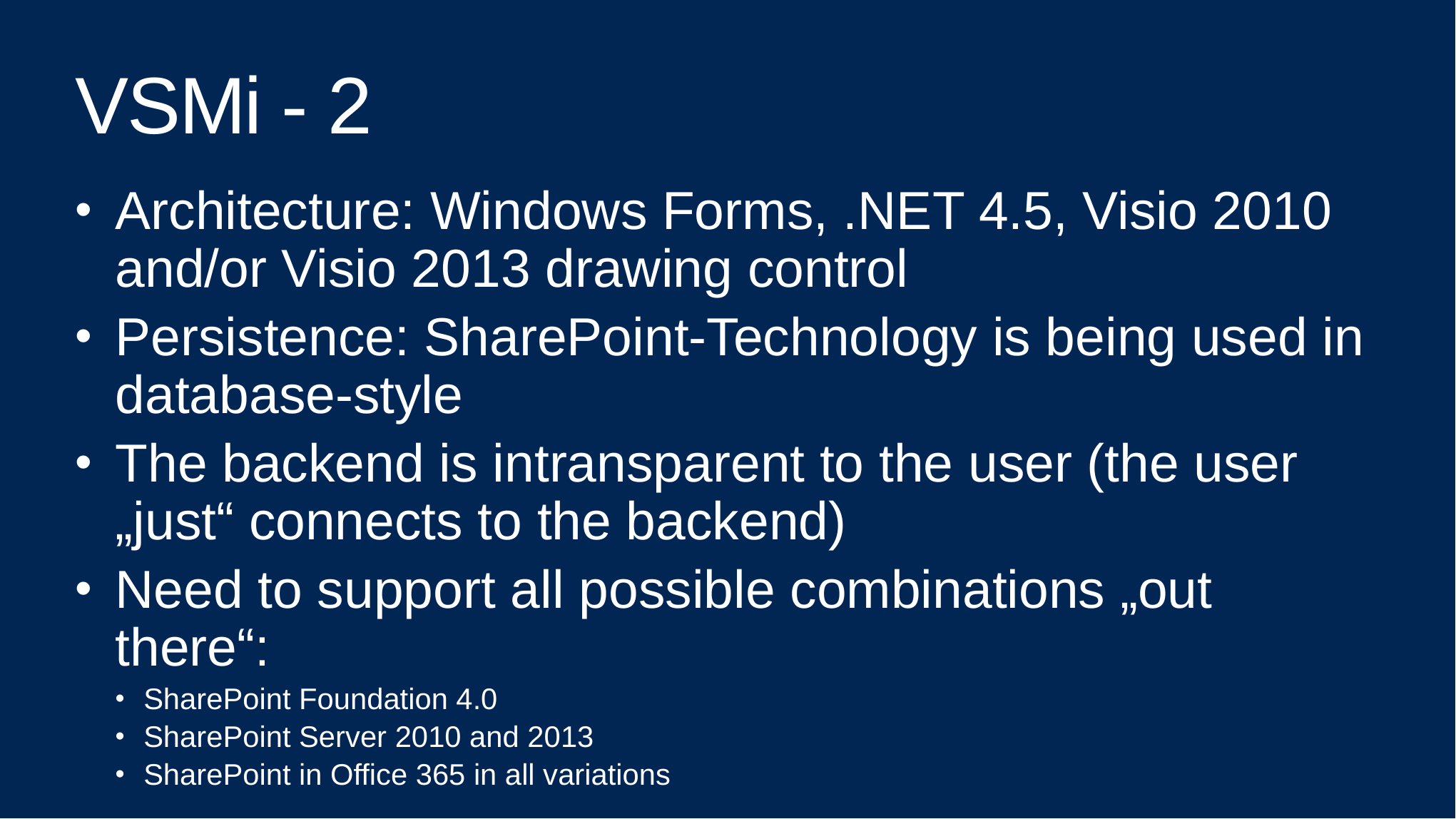

# VSMi - 2
Architecture: Windows Forms, .NET 4.5, Visio 2010 and/or Visio 2013 drawing control
Persistence: SharePoint-Technology is being used in database-style
The backend is intransparent to the user (the user „just“ connects to the backend)
Need to support all possible combinations „out there“:
SharePoint Foundation 4.0
SharePoint Server 2010 and 2013
SharePoint in Office 365 in all variations